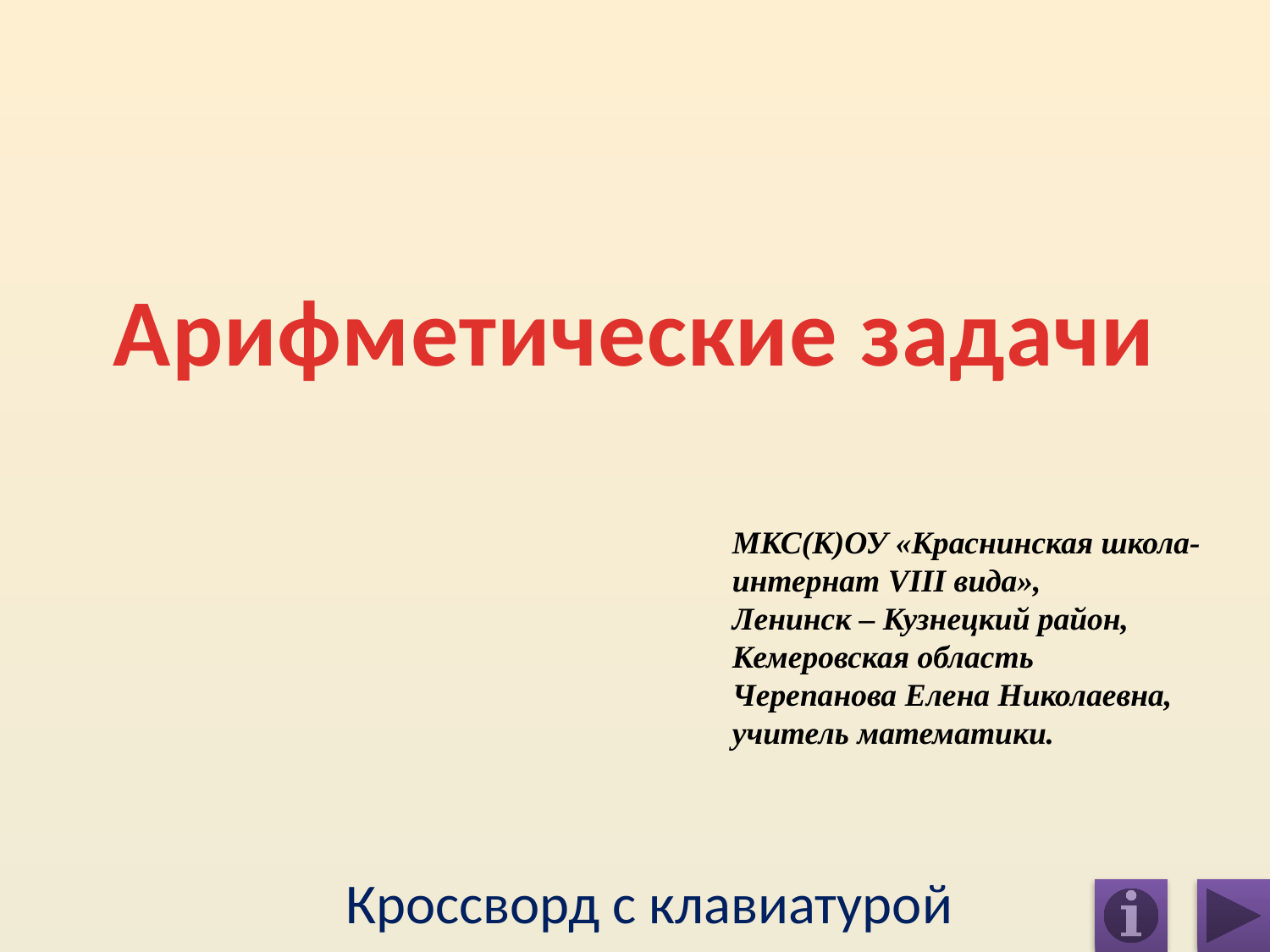

# Арифметические задачи
МКС(К)ОУ «Краснинская школа-интернат VIII вида»,
Ленинск – Кузнецкий район,
Кемеровская область
Черепанова Елена Николаевна,
учитель математики.
Кроссворд с клавиатурой